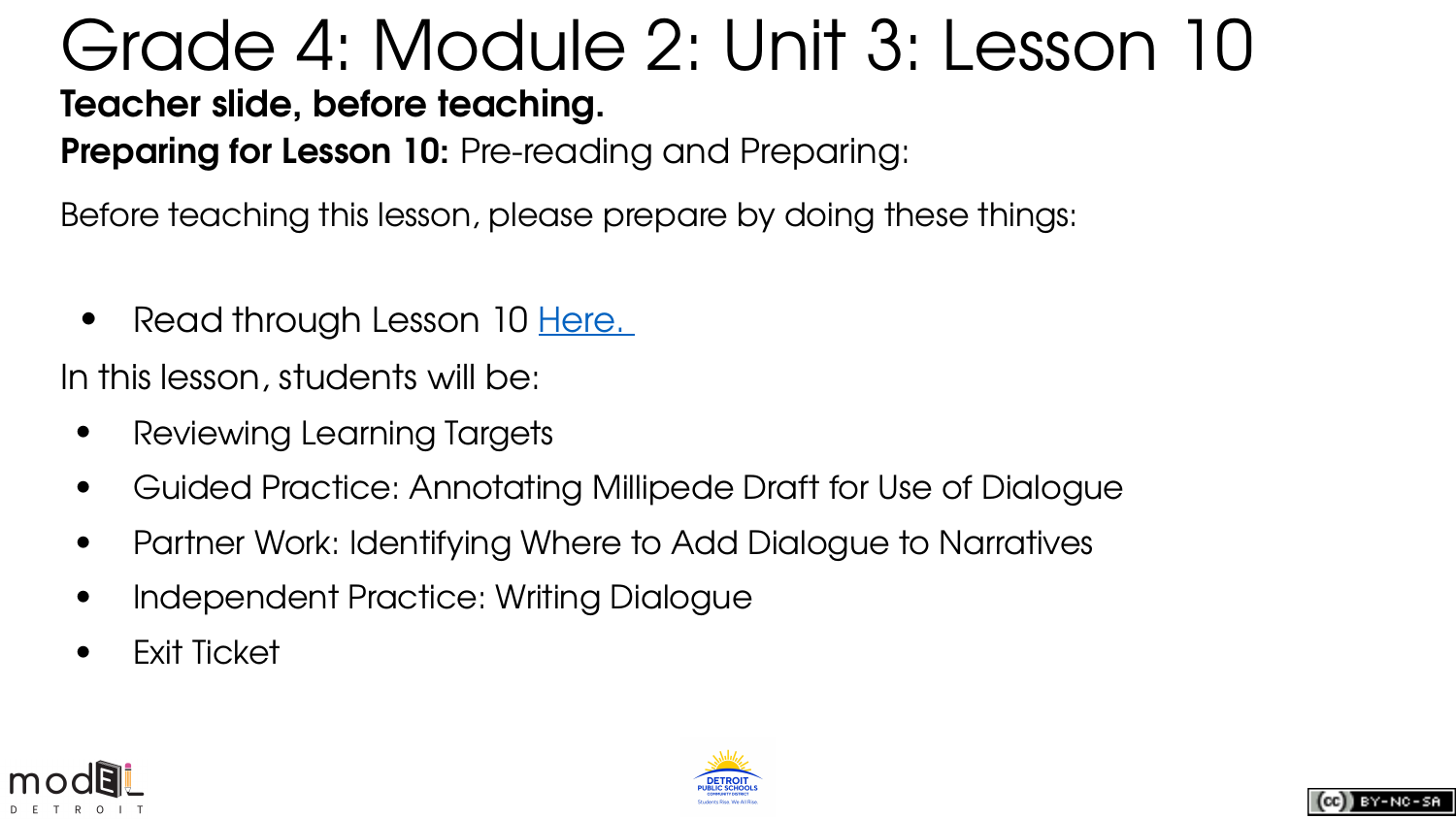

# Grade 4: Module 2: Unit 3: Lesson 10
Teacher slide, before teaching.

Preparing for Lesson 10: Pre-reading and Preparing:
Before teaching this lesson, please prepare by doing these things:
Read through Lesson 10 Here.
In this lesson, students will be:
Reviewing Learning Targets
Guided Practice: Annotating Millipede Draft for Use of Dialogue
Partner Work: Identifying Where to Add Dialogue to Narratives
Independent Practice: Writing Dialogue
Exit Ticket